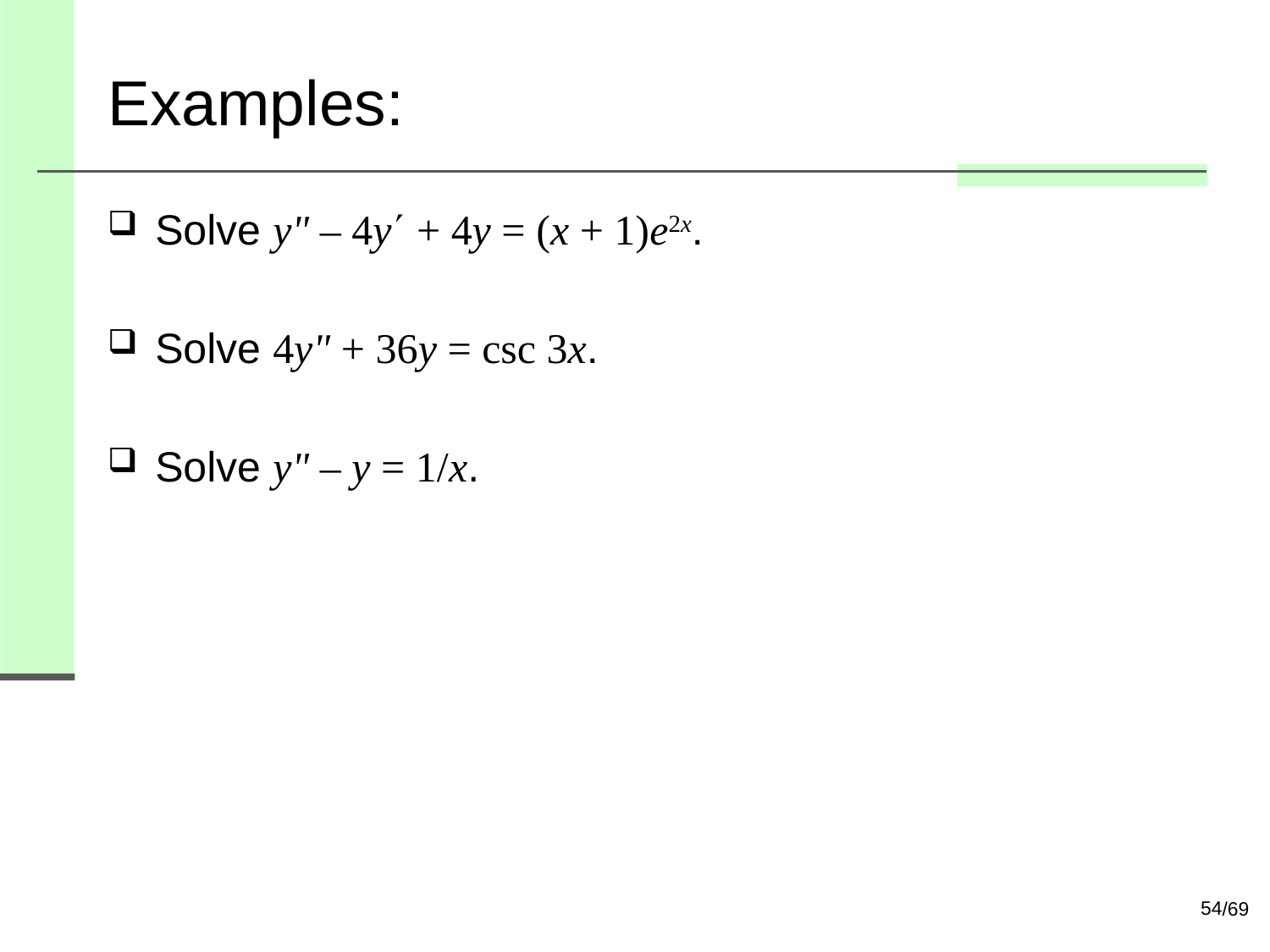

# Examples:
Solve y" – 4y′ + 4y = (x + 1)e2x.

Solve 4y" + 36y = csc 3x.

Solve y" – y = 1/x.
54